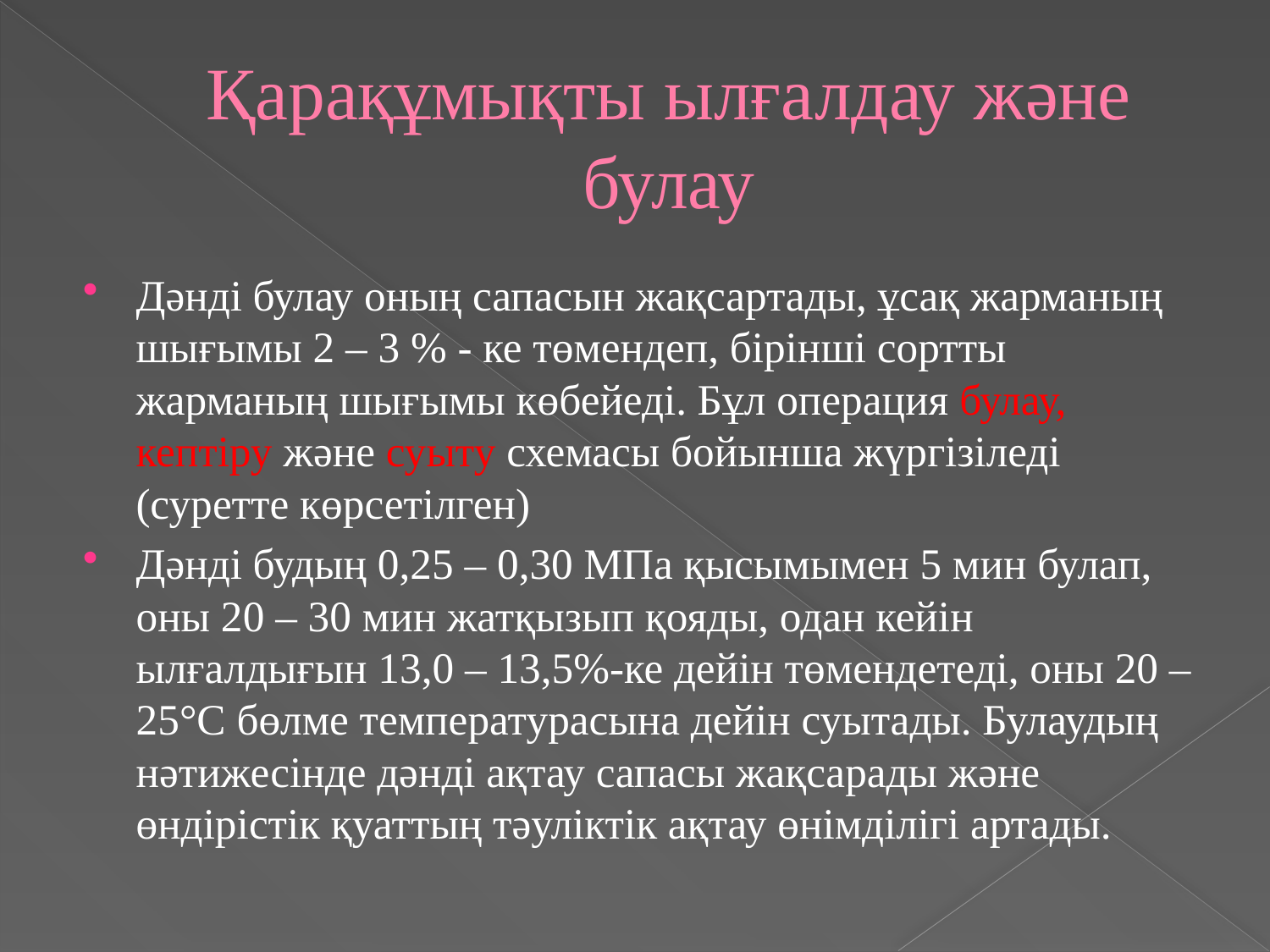

# Қарақұмықты ылғалдау және булау
Дәнді булау оның сапасын жақсартады, ұсақ жарманың шығымы 2 – 3 % - ке төмендеп, бірінші сортты жарманың шығымы көбейеді. Бұл операция булау, кептіру және суыту схемасы бойынша жүргізіледі (суретте көрсетілген)
Дәнді будың 0,25 – 0,30 МПа қысымымен 5 мин булап, оны 20 – 30 мин жатқызып қояды, одан кейін ылғалдығын 13,0 – 13,5%-ке дейін төмендетеді, оны 20 – 25°С бөлме температурасына дейін суытады. Булаудың нәтижесінде дәнді ақтау сапасы жақсарады және өндірістік қуаттың тәуліктік ақтау өнімділігі артады.